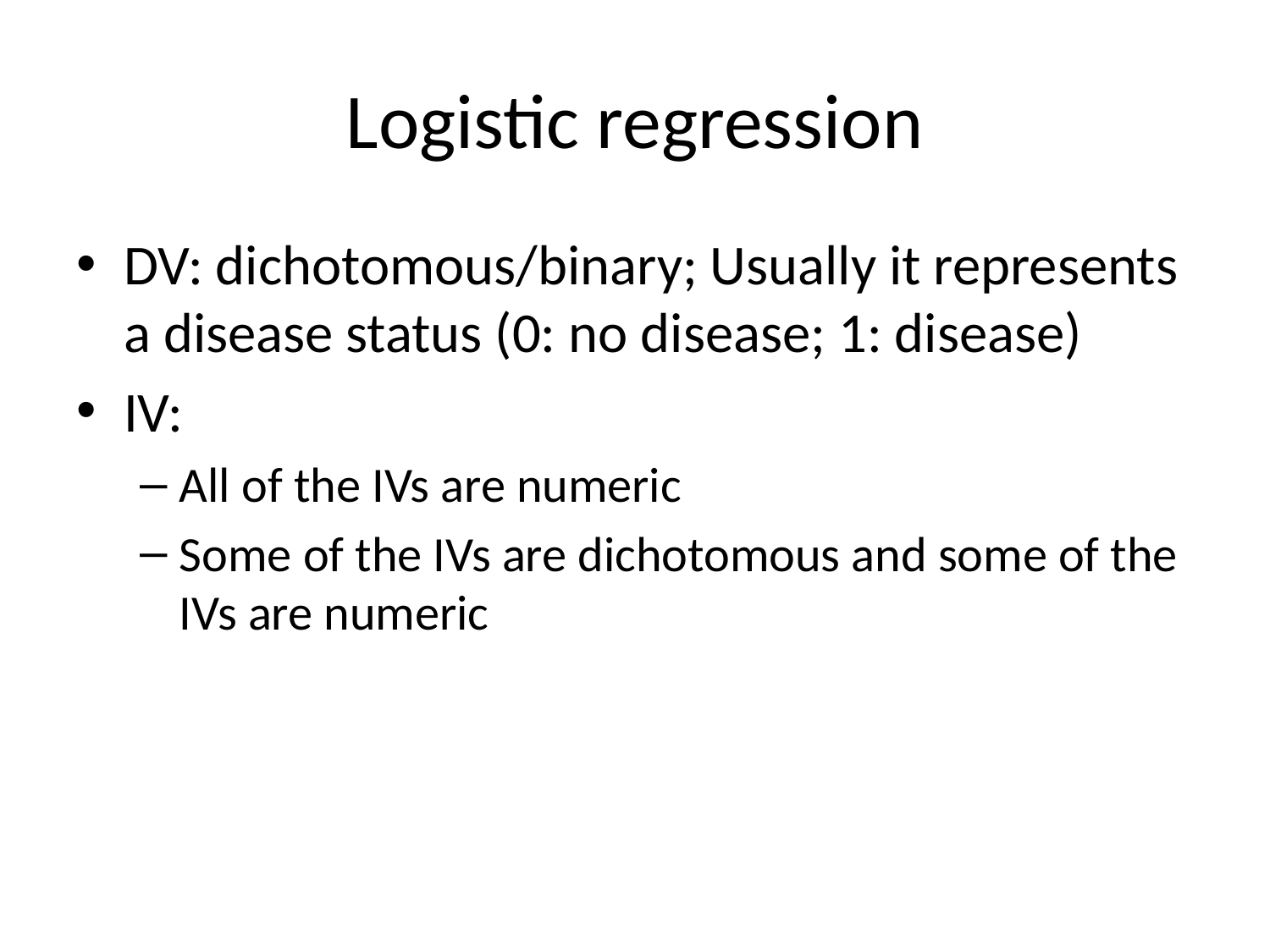

# Logistic regression
DV: dichotomous/binary; Usually it represents a disease status (0: no disease; 1: disease)
IV:
All of the IVs are numeric
Some of the IVs are dichotomous and some of the IVs are numeric